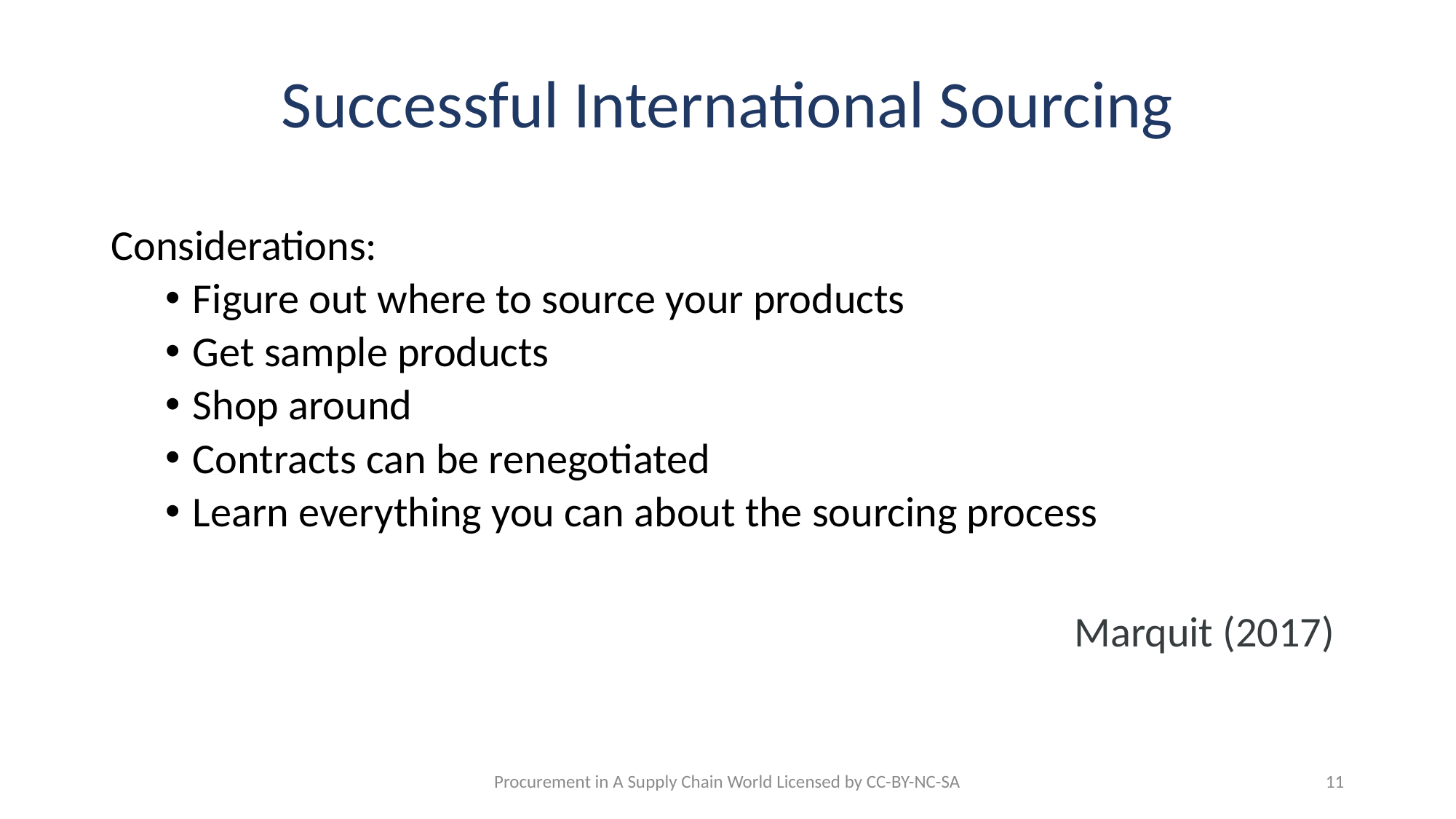

# Successful International Sourcing

Considerations:
Figure out where to source your products
Get sample products
Shop around
Contracts can be renegotiated
Learn everything you can about the sourcing process

Marquit (2017)
Procurement in A Supply Chain World Licensed by CC-BY-NC-SA
11